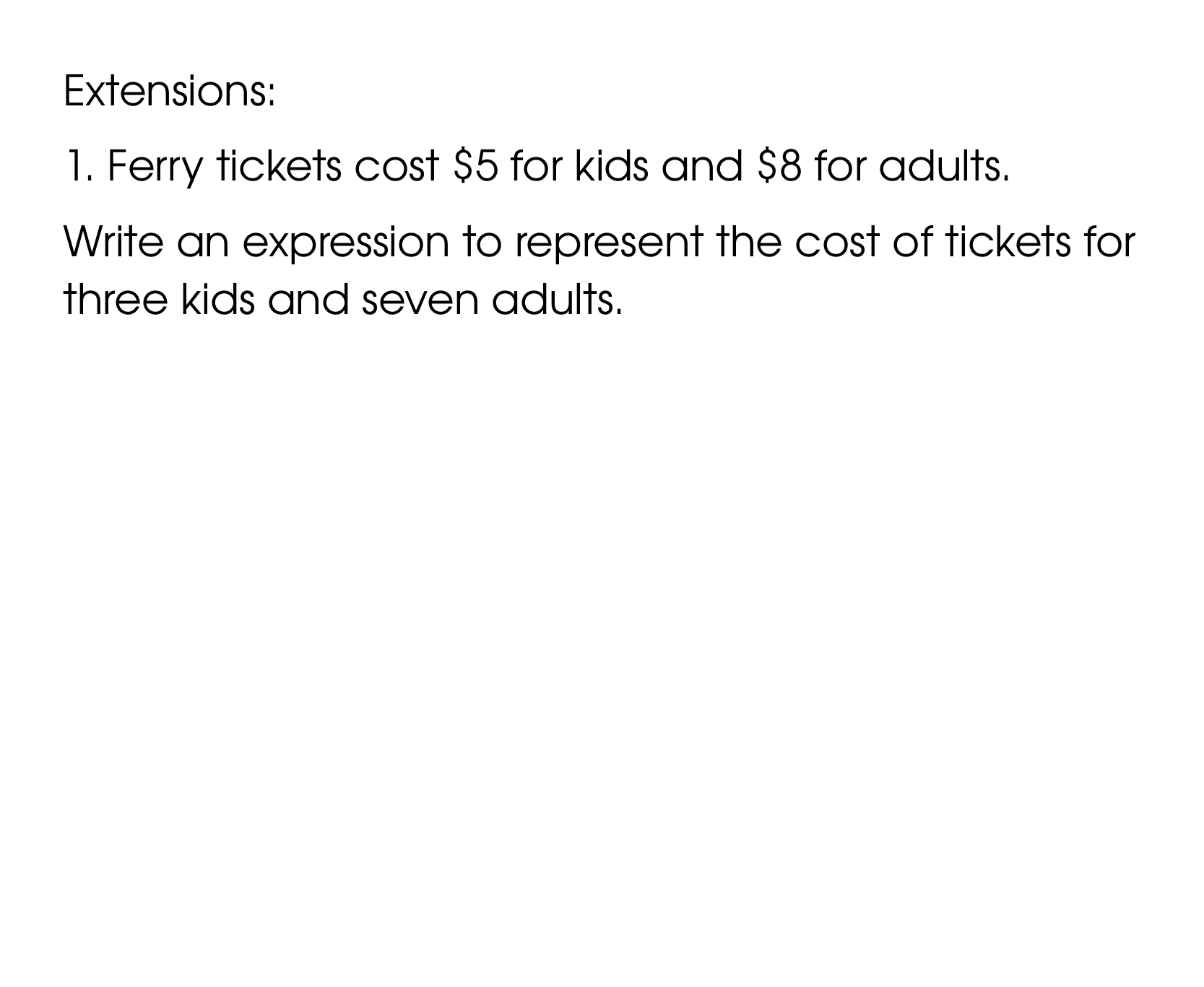

Extensions:
1. Ferry tickets cost $5 for kids and $8 for adults.
Write an expression to represent the cost of tickets for three kids and seven adults.